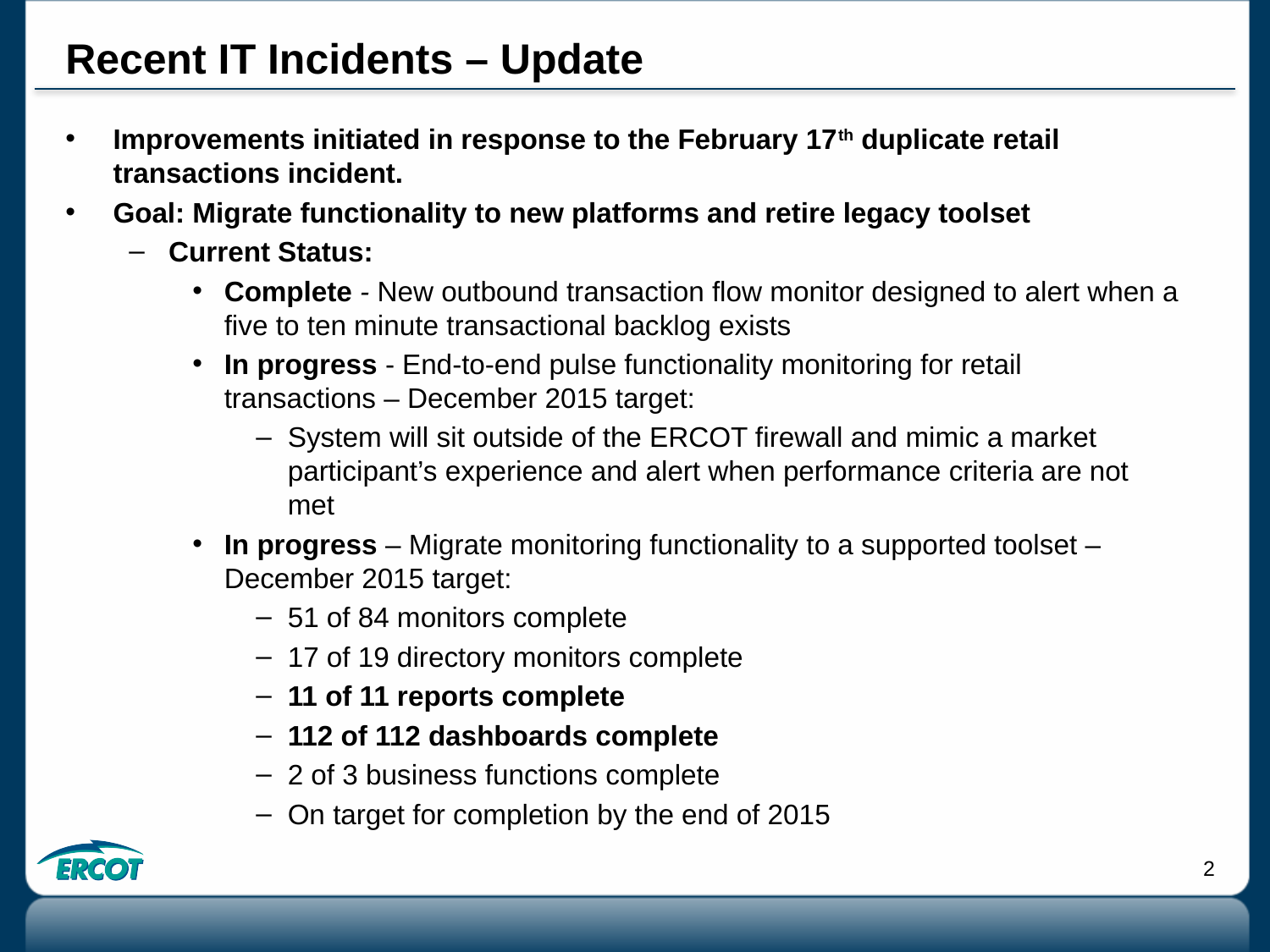

# Recent IT Incidents – Update
Improvements initiated in response to the February 17th duplicate retail transactions incident.
Goal: Migrate functionality to new platforms and retire legacy toolset
Current Status:
Complete - New outbound transaction flow monitor designed to alert when a five to ten minute transactional backlog exists
In progress - End-to-end pulse functionality monitoring for retail transactions – December 2015 target:
System will sit outside of the ERCOT firewall and mimic a market participant’s experience and alert when performance criteria are not met
In progress – Migrate monitoring functionality to a supported toolset – December 2015 target:
51 of 84 monitors complete
17 of 19 directory monitors complete
11 of 11 reports complete
112 of 112 dashboards complete
2 of 3 business functions complete
On target for completion by the end of 2015